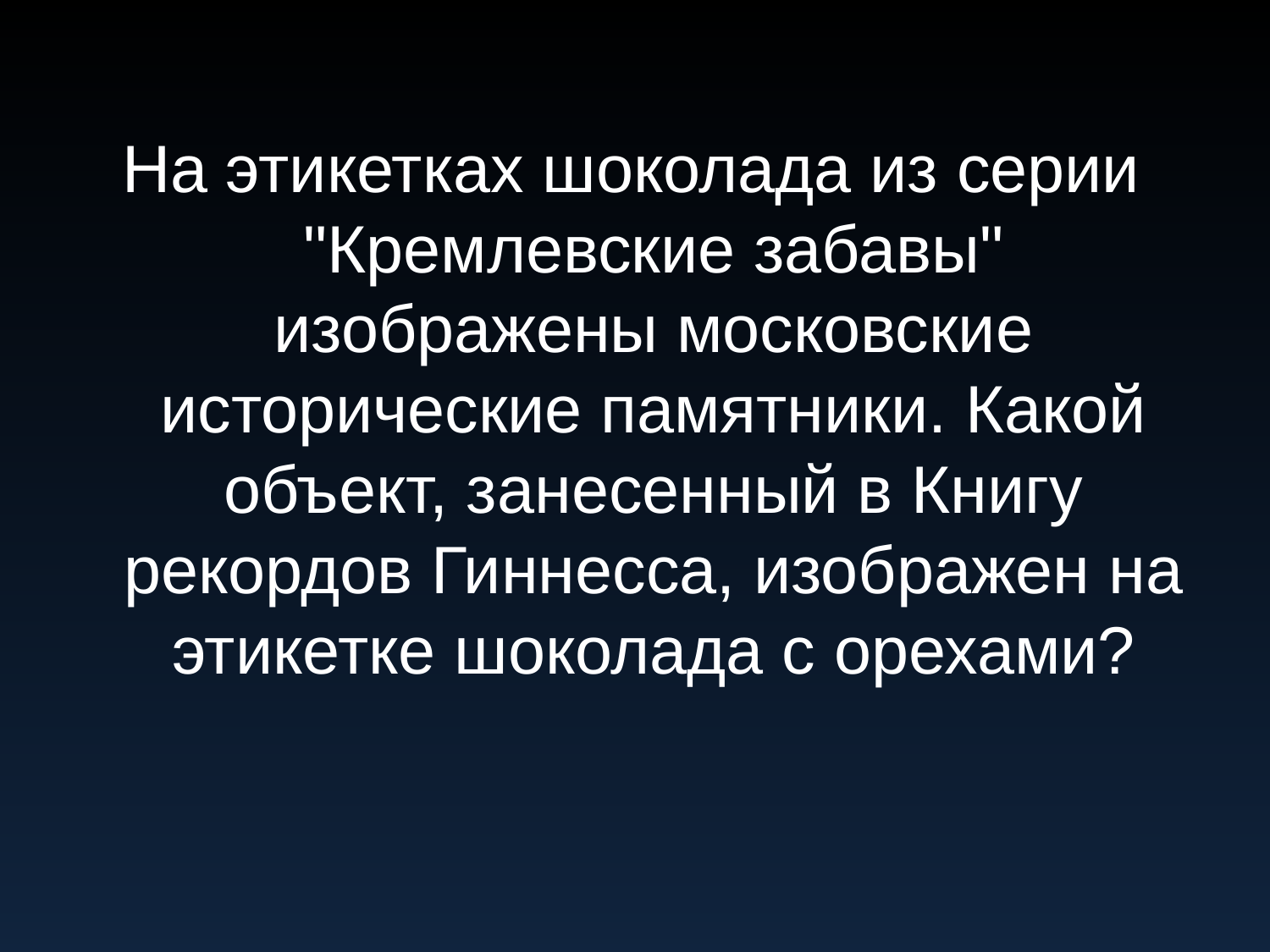

#
На этикетках шоколада из серии "Кремлевские забавы" изображены московские исторические памятники. Какой объект, занесенный в Книгу рекордов Гиннесса, изображен на этикетке шоколада с орехами?